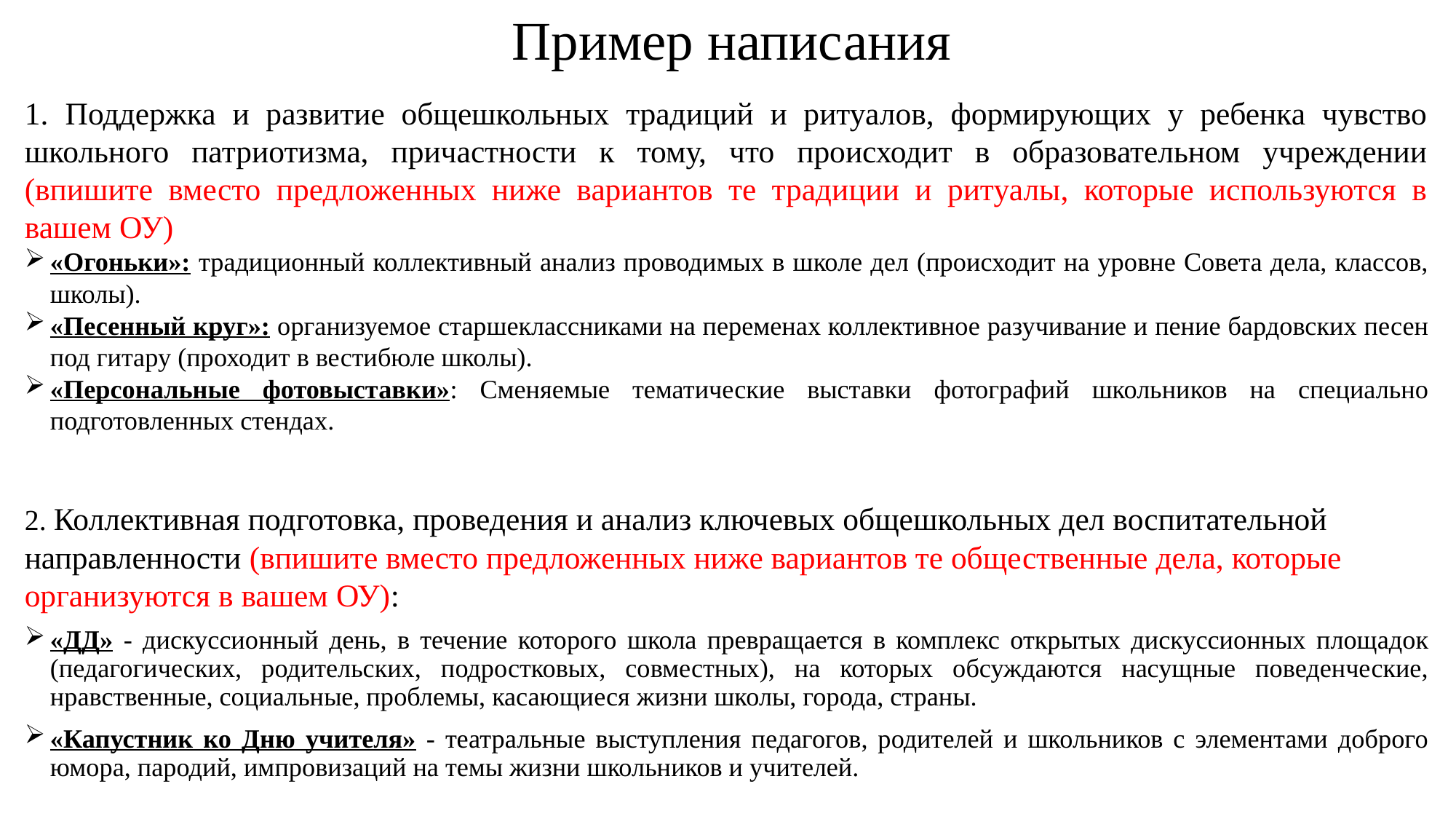

Пример написания
1. Поддержка и развитие общешкольных традиций и ритуалов, формирующих у ребенка чувство школьного патриотизма, причастности к тому, что происходит в образовательном учреждении (впишите вместо предложенных ниже вариантов те традиции и ритуалы, которые используются в вашем ОУ)
«Огоньки»: традиционный коллективный анализ проводимых в школе дел (происходит на уровне Совета дела, классов, школы).
«Песенный круг»: организуемое старшеклассниками на переменах коллективное разучивание и пение бардовских песен под гитару (проходит в вестибюле школы).
«Персональные фотовыставки»: Сменяемые тематические выставки фотографий школьников на специально подготовленных стендах.

2. Коллективная подготовка, проведения и анализ ключевых общешкольных дел воспитательной направленности (впишите вместо предложенных ниже вариантов те общественные дела, которые организуются в вашем ОУ):
«ДД» - дискуссионный день, в течение которого школа превращается в комплекс открытых дискуссионных площадок (педагогических, родительских, подростковых, совместных), на которых обсуждаются насущные поведенческие, нравственные, социальные, проблемы, касающиеся жизни школы, города, страны.
«Капустник ко Дню учителя» - театральные выступления педагогов, родителей и школьников с элементами доброго юмора, пародий, импровизаций на темы жизни школьников и учителей.